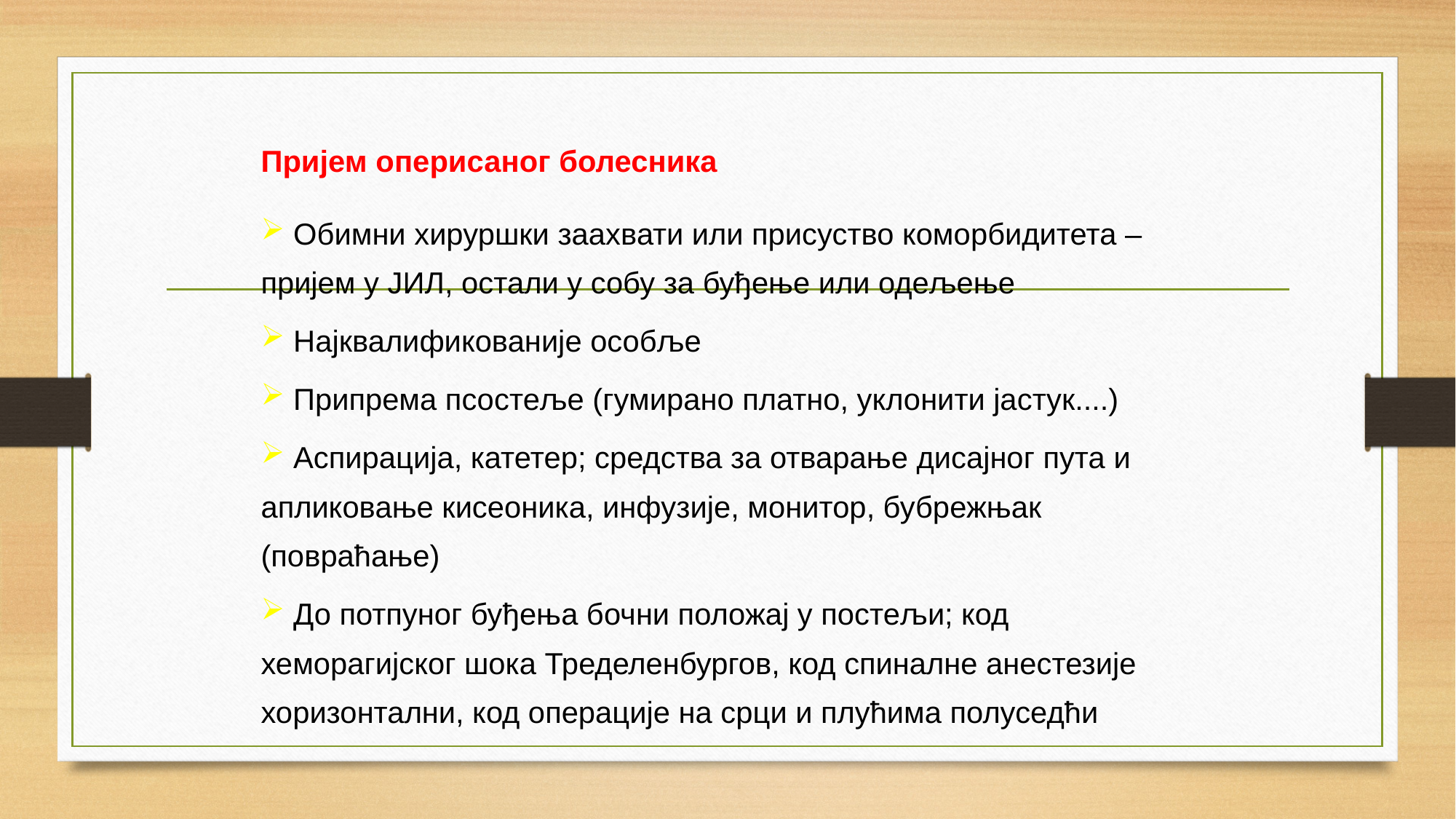

Пријем оперисаног болесника
 Обимни хируршки заахвати или присуство коморбидитета – пријем у ЈИЛ, остали у собу за буђење или одељење
 Најквалификованије особље
 Припрема псостеље (гумирано платно, уклонити јастук....)
 Аспирација, катетер; средства за отварање дисајног пута и апликовање кисеоника, инфузије, монитор, бубрежњак (повраћање)
 До потпуног буђења бочни положај у постељи; код хеморагијског шока Тределенбургов, код спиналне анестезије хоризонтални, код операције на срци и плућима полуседћи